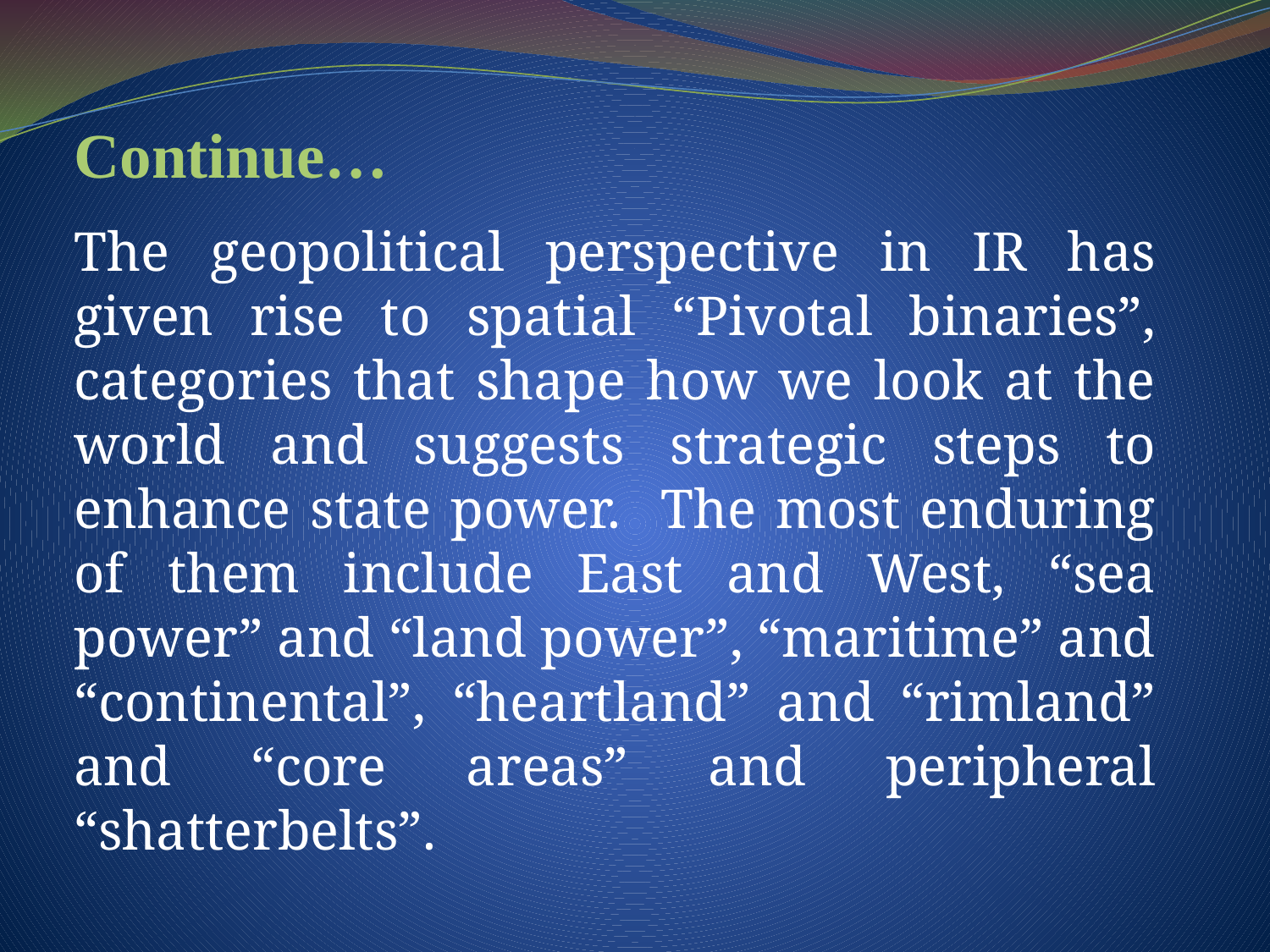

# Continue…
The geopolitical perspective in IR has given rise to spatial “Pivotal binaries”, categories that shape how we look at the world and suggests strategic steps to enhance state power.  The most enduring of them include East and West, “sea power” and “land power”, “maritime” and “continental”, “heartland” and “rimland” and “core areas” and peripheral “shatterbelts”.